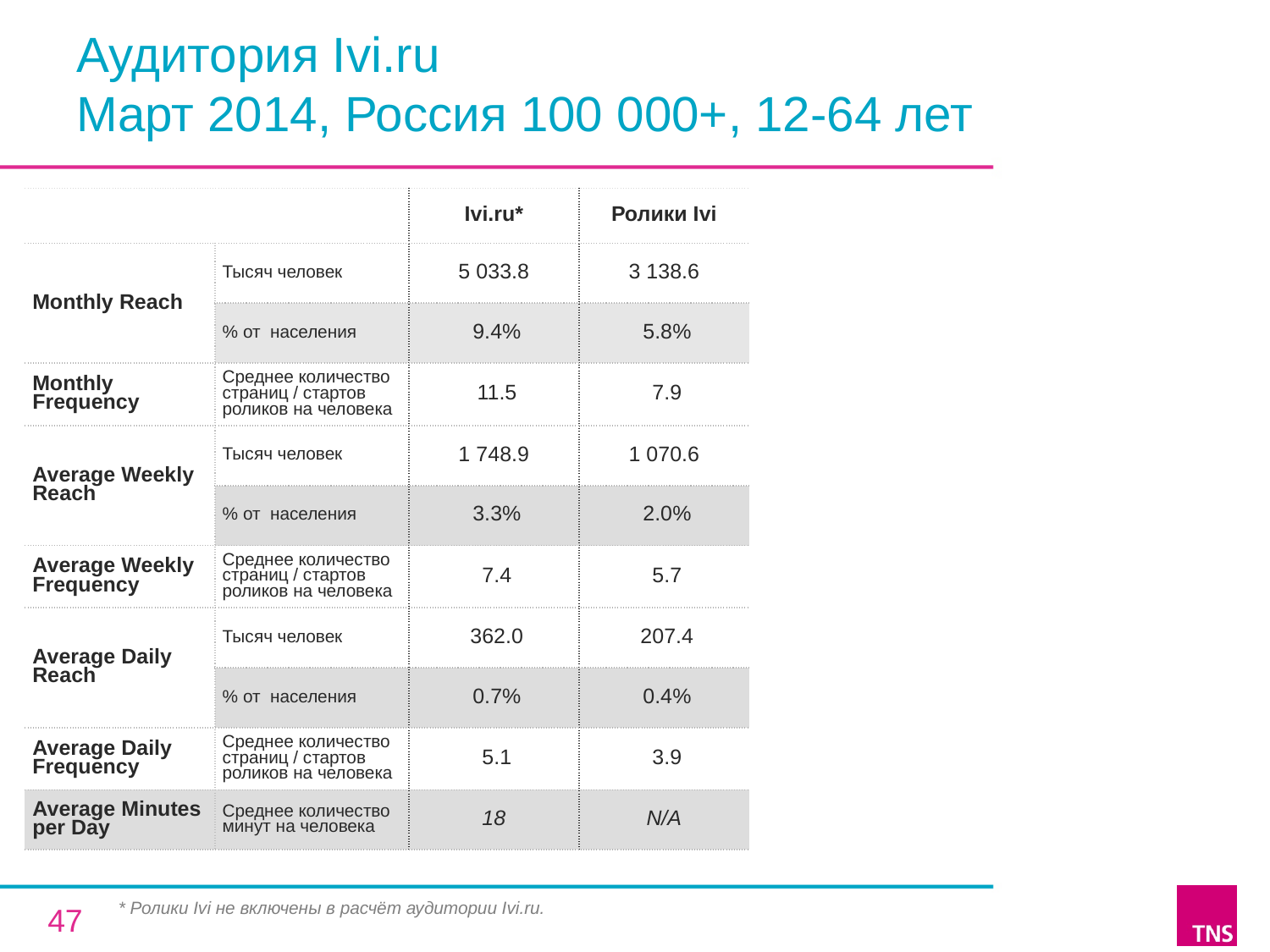

# Аудитория Ivi.ru Март 2014, Россия 100 000+, 12-64 лет
|  |  | Ivi.ru\* | Ролики Ivi |
| --- | --- | --- | --- |
| Monthly Reach | Тысяч человек | 5 033.8 | 3 138.6 |
|  | % от населения | 9.4% | 5.8% |
| Monthly Frequency | Среднее количество страниц / стартов роликов на человека | 11.5 | 7.9 |
| Average Weekly Reach | Тысяч человек | 1 748.9 | 1 070.6 |
|  | % от населения | 3.3% | 2.0% |
| Average Weekly Frequency | Среднее количество страниц / стартов роликов на человека | 7.4 | 5.7 |
| Average Daily Reach | Тысяч человек | 362.0 | 207.4 |
|  | % от населения | 0.7% | 0.4% |
| Average Daily Frequency | Среднее количество страниц / стартов роликов на человека | 5.1 | 3.9 |
| Average Minutes per Day | Среднее количество минут на человека | 18 | N/A |
* Ролики Ivi не включены в расчёт аудитории Ivi.ru.
47